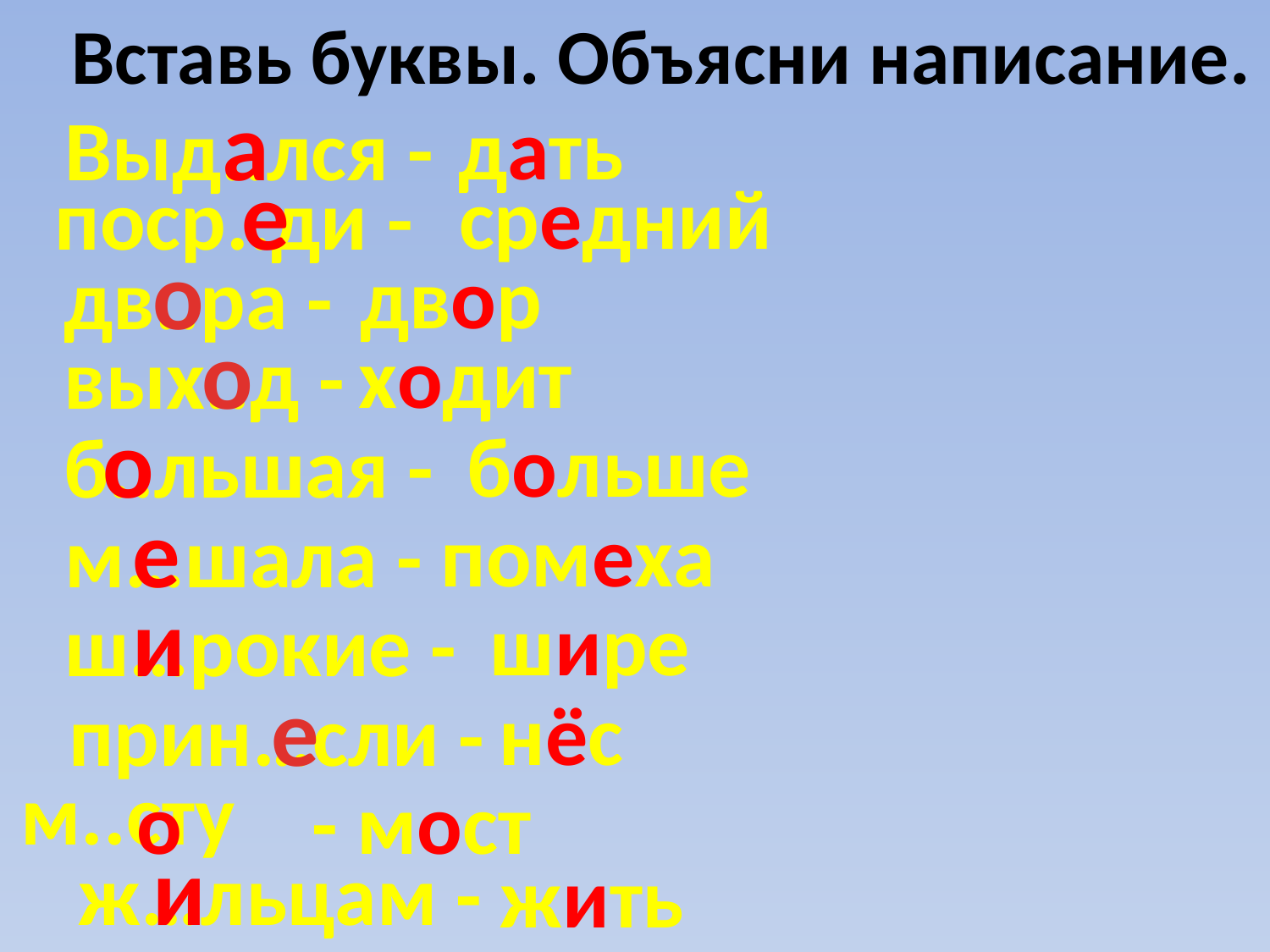

Вставь буквы. Объясни написание.
Выд..лся -
а
дать
        поср..ди -
е

  средний

дв..ра -
о

  двор
вых..д -
о
  ходит
 б..льшая -
о
     больше
м…шала -
е
помеха
ш…рокие -
и
шире
прин…сли -

е
нёс
м..сту

о
- мост

ж…льцам -
и
жить